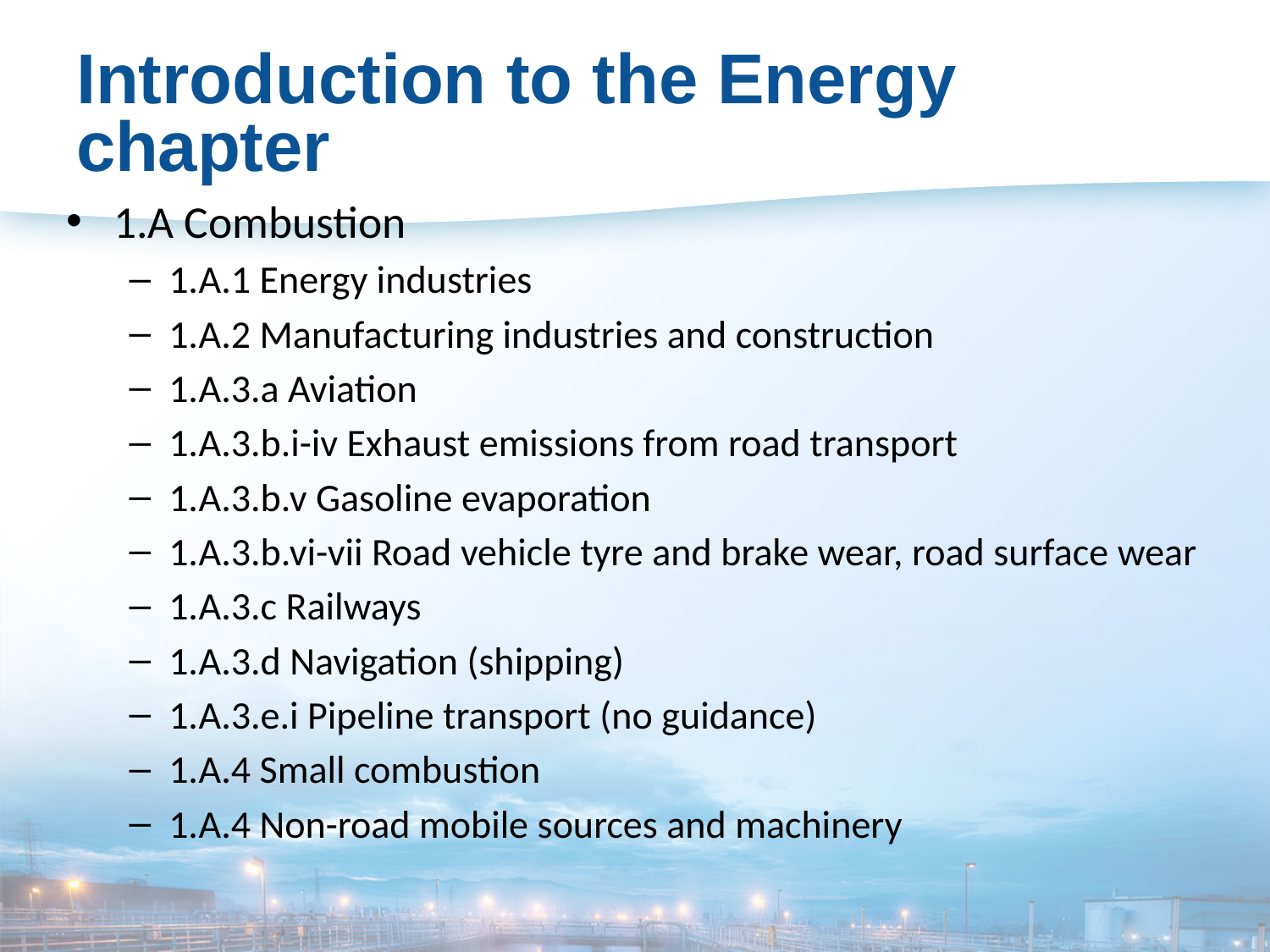

# Introduction to the Energy chapter
1.A Combustion
1.A.1 Energy industries
1.A.2 Manufacturing industries and construction
1.A.3.a Aviation
1.A.3.b.i-iv Exhaust emissions from road transport
1.A.3.b.v Gasoline evaporation
1.A.3.b.vi-vii Road vehicle tyre and brake wear, road surface wear
1.A.3.c Railways
1.A.3.d Navigation (shipping)
1.A.3.e.i Pipeline transport (no guidance)
1.A.4 Small combustion
1.A.4 Non-road mobile sources and machinery